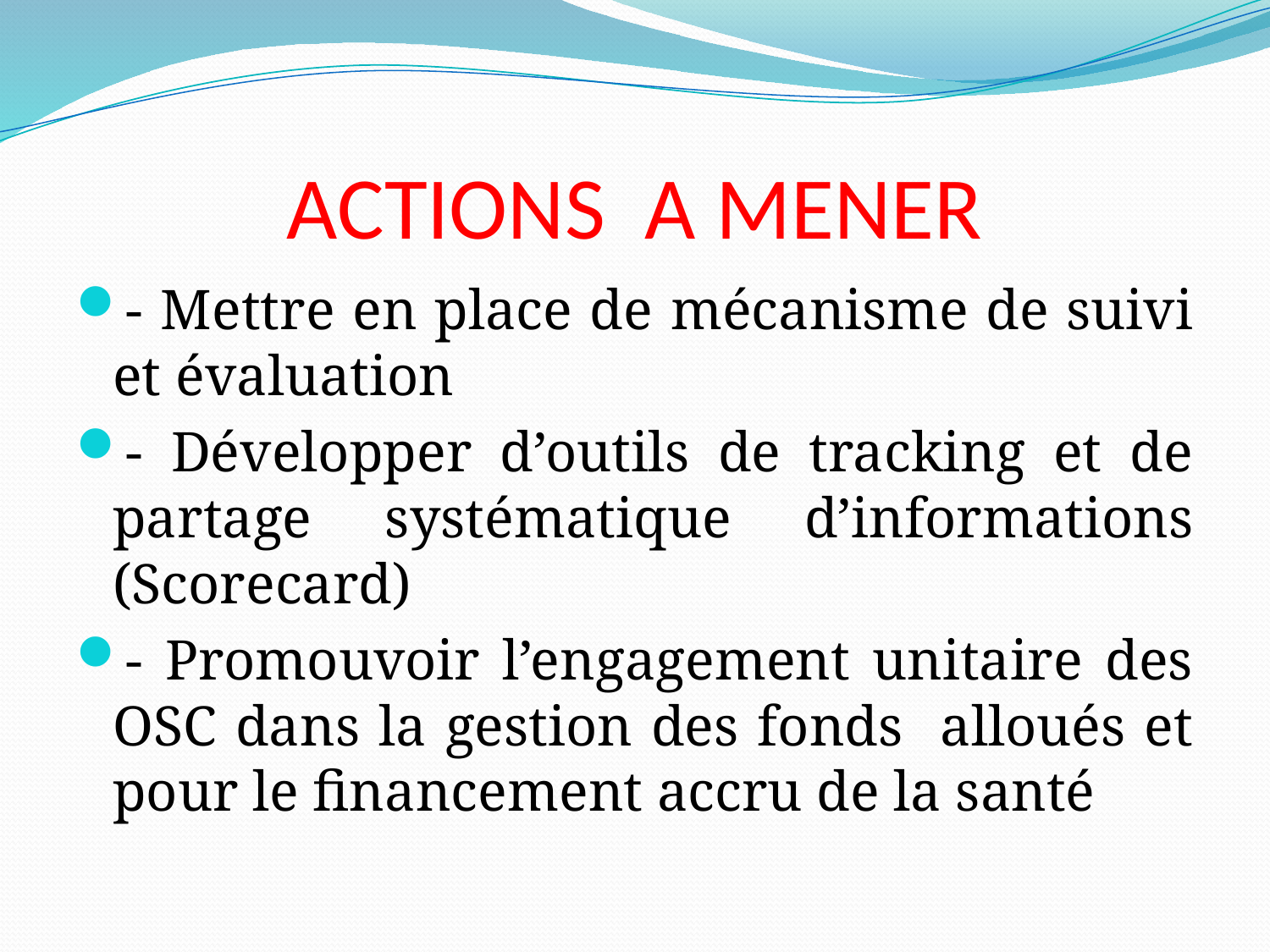

# ACTIONS  A MENER
- Mettre en place de mécanisme de suivi et évaluation
- Développer d’outils de tracking et de partage systématique d’informations (Scorecard)
- Promouvoir l’engagement unitaire des OSC dans la gestion des fonds  alloués et pour le financement accru de la santé